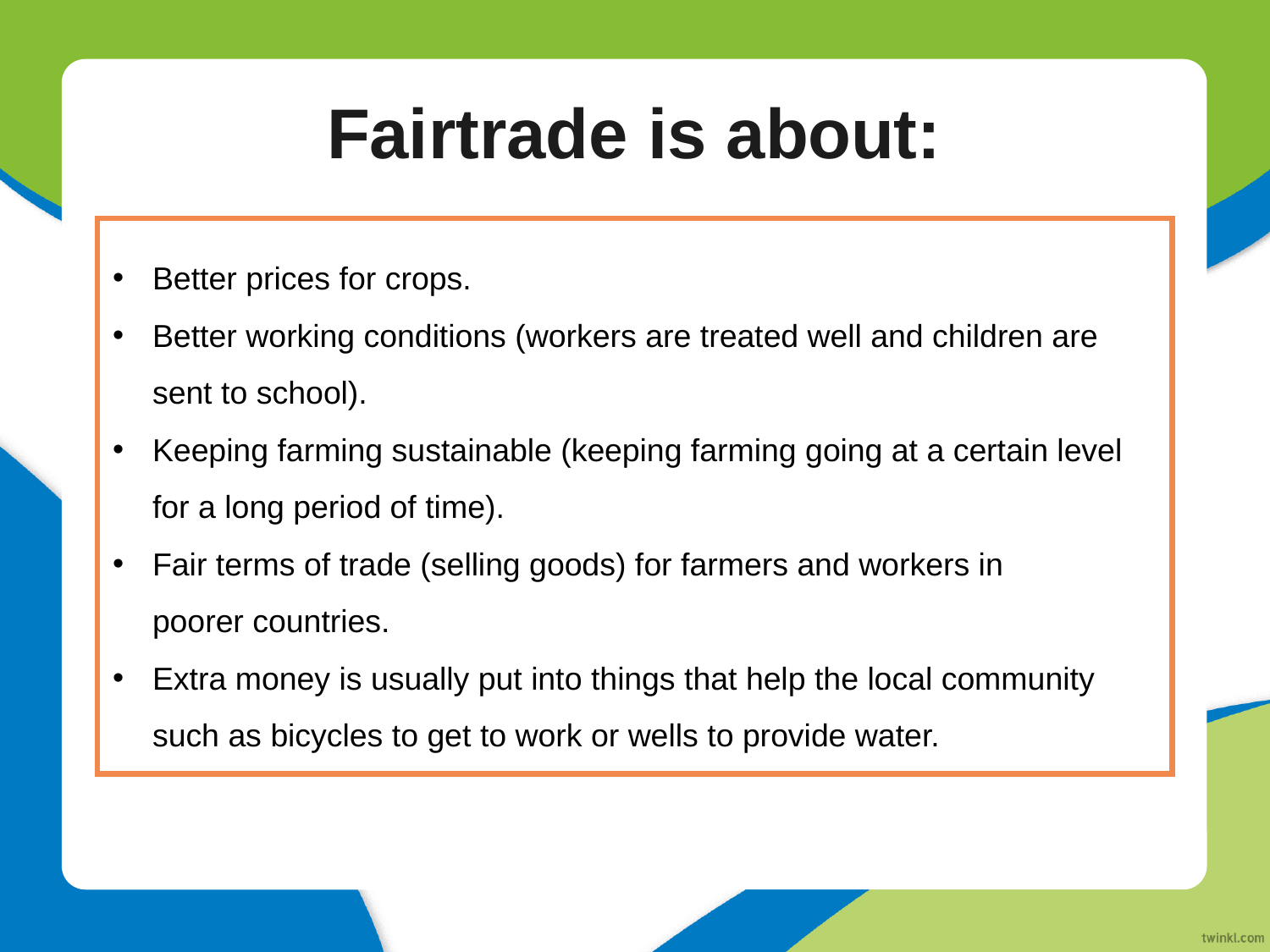

# Fairtrade is about:
Better prices for crops.
Better working conditions (workers are treated well and children are sent to school).
Keeping farming sustainable (keeping farming going at a certain level for a long period of time).
Fair terms of trade (selling goods) for farmers and workers in
poorer countries.
Extra money is usually put into things that help the local community such as bicycles to get to work or wells to provide water.